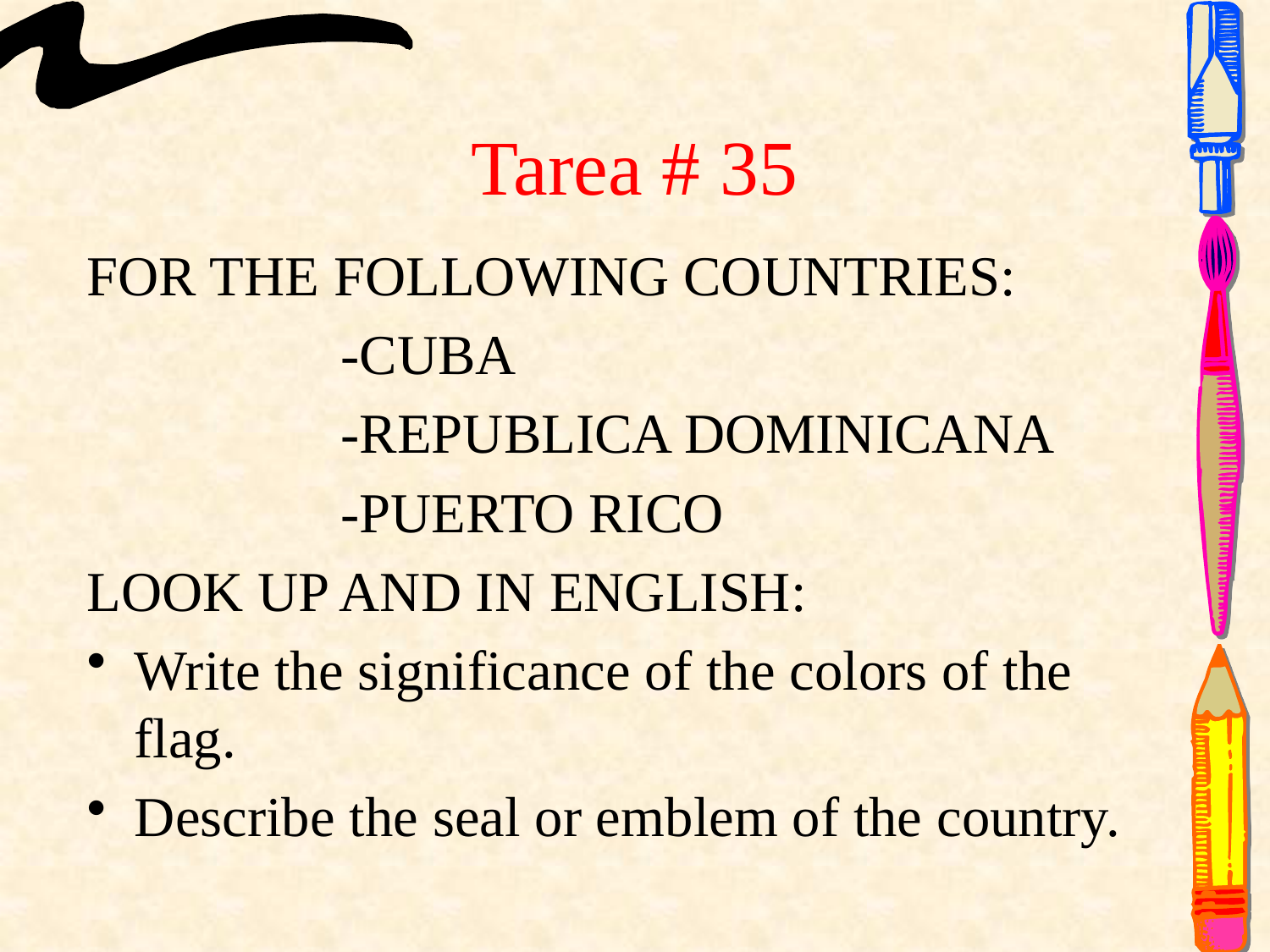

# Tarea # 35
FOR THE FOLLOWING COUNTRIES:
		-CUBA
		-REPUBLICA DOMINICANA
		-PUERTO RICO
LOOK UP AND IN ENGLISH:
Write the significance of the colors of the flag.
Describe the seal or emblem of the country.